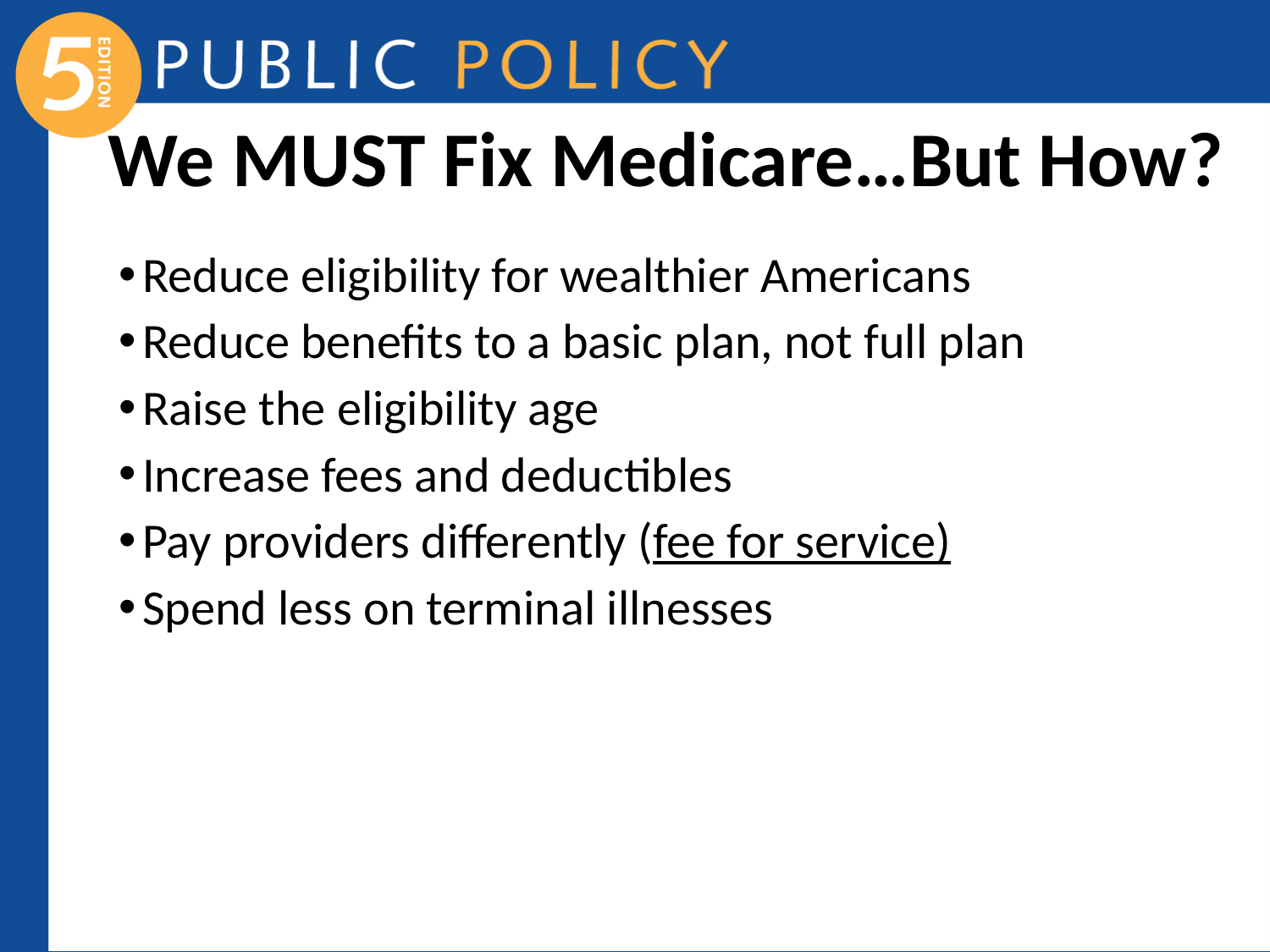

# We MUST Fix Medicare…But How?
Reduce eligibility for wealthier Americans
Reduce benefits to a basic plan, not full plan
Raise the eligibility age
Increase fees and deductibles
Pay providers differently (fee for service)
Spend less on terminal illnesses